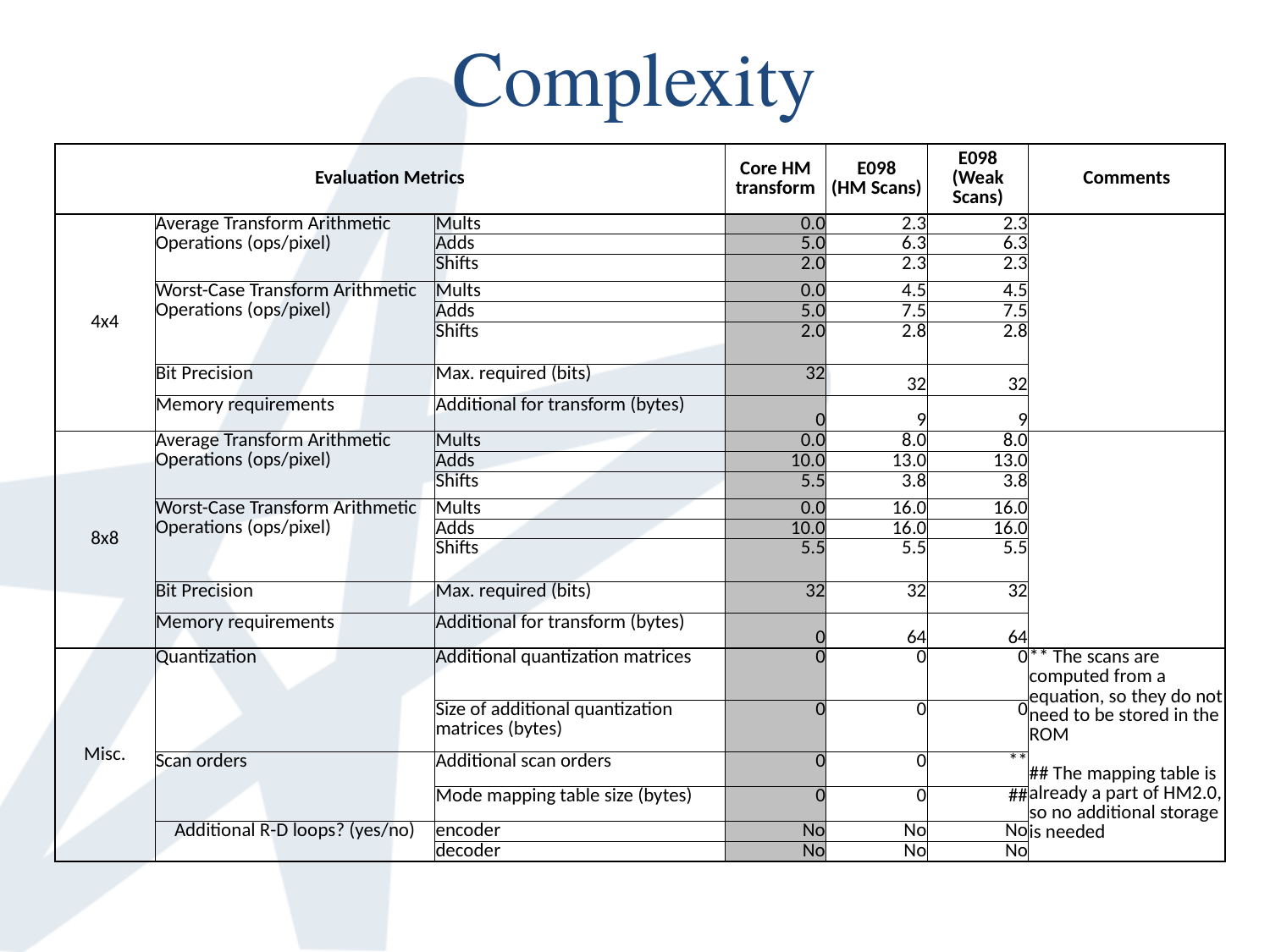

# Complexity
| Evaluation Metrics |  |  | Core HM transform | E098 (HM Scans) | E098 (Weak Scans) | Comments |
| --- | --- | --- | --- | --- | --- | --- |
| 4x4 | Average Transform Arithmetic Operations (ops/pixel) | Mults | 0.0 | 2.3 | 2.3 |  |
|  |  | Adds | 5.0 | 6.3 | 6.3 |  |
|  |  | Shifts | 2.0 | 2.3 | 2.3 |  |
|  | Worst-Case Transform Arithmetic Operations (ops/pixel) | Mults | 0.0 | 4.5 | 4.5 |  |
|  |  | Adds | 5.0 | 7.5 | 7.5 |  |
|  |  | Shifts | 2.0 | 2.8 | 2.8 |  |
|  | Bit Precision | Max. required (bits) | 32 | 32 | 32 |  |
|  | Memory requirements | Additional for transform (bytes) | 0 | 9 | 9 |  |
| 8x8 | Average Transform Arithmetic Operations (ops/pixel) | Mults | 0.0 | 8.0 | 8.0 |  |
|  |  | Adds | 10.0 | 13.0 | 13.0 |  |
|  |  | Shifts | 5.5 | 3.8 | 3.8 |  |
|  | Worst-Case Transform Arithmetic Operations (ops/pixel) | Mults | 0.0 | 16.0 | 16.0 |  |
|  |  | Adds | 10.0 | 16.0 | 16.0 |  |
|  |  | Shifts | 5.5 | 5.5 | 5.5 |  |
|  | Bit Precision | Max. required (bits) | 32 | 32 | 32 |  |
|  | Memory requirements | Additional for transform (bytes) | 0 | 64 | 64 |  |
| Misc. | Quantization | Additional quantization matrices | 0 | 0 | 0 | \*\* The scans are computed from a equation, so they do not need to be stored in the ROM ## The mapping table is already a part of HM2.0, so no additional storage is needed |
|  |  | Size of additional quantization matrices (bytes) | 0 | 0 | 0 |  |
|  | Scan orders | Additional scan orders | 0 | 0 | \*\* |  |
|  |  | Mode mapping table size (bytes) | 0 | 0 | ## |  |
|  | Additional R-D loops? (yes/no) | encoder | No | No | No |  |
|  |  | decoder | No | No | No |  |